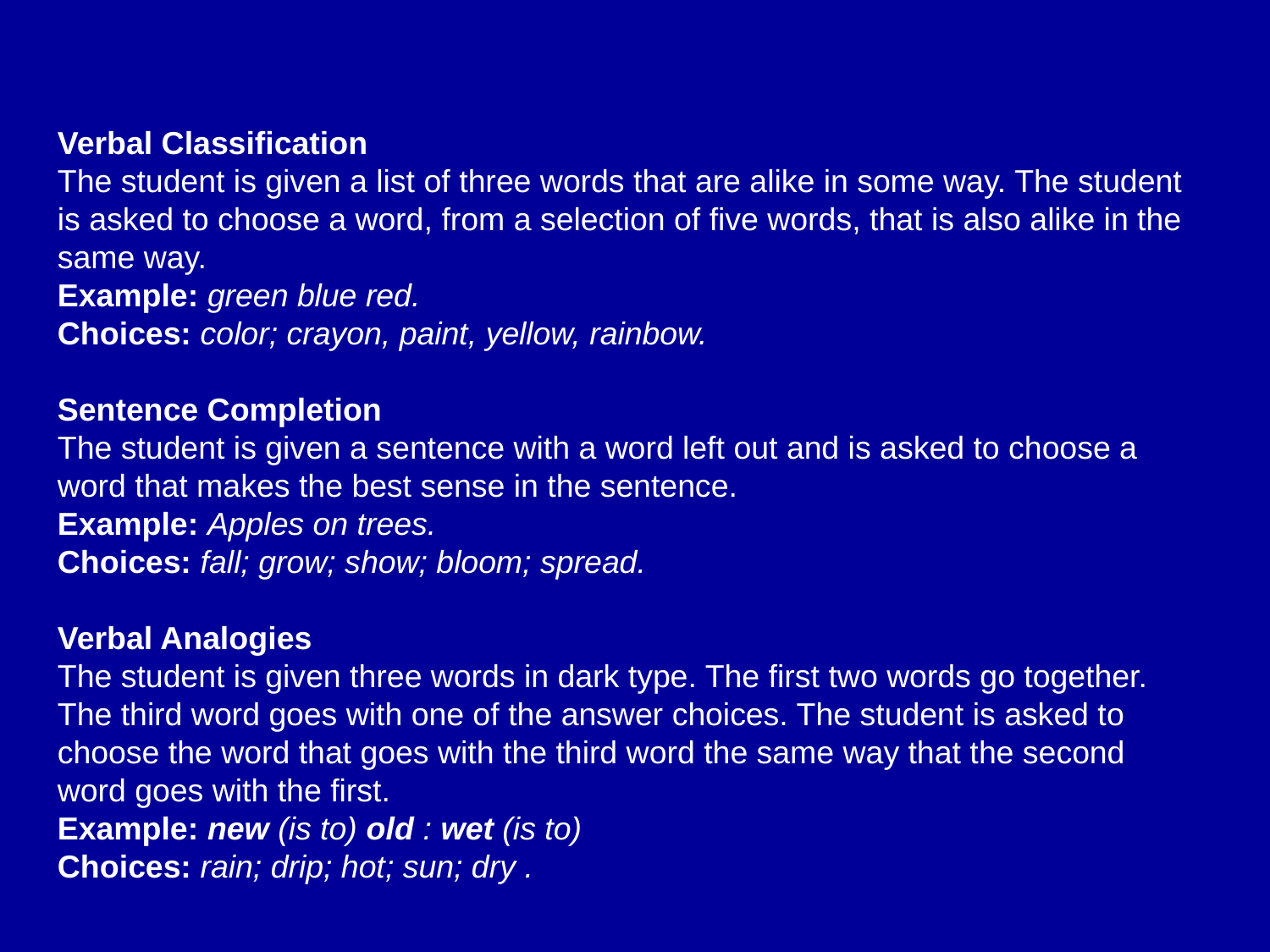

Verbal Classification
The student is given a list of three words that are alike in some way. The student is asked to choose a word, from a selection of five words, that is also alike in the same way.
Example: green blue red.
Choices: color; crayon, paint, yellow, rainbow.

Sentence Completion
The student is given a sentence with a word left out and is asked to choose a word that makes the best sense in the sentence.
Example: Apples on trees.
Choices: fall; grow; show; bloom; spread.

Verbal Analogies
The student is given three words in dark type. The first two words go together. The third word goes with one of the answer choices. The student is asked to choose the word that goes with the third word the same way that the second word goes with the first.
Example: new (is to) old : wet (is to)
Choices: rain; drip; hot; sun; dry .